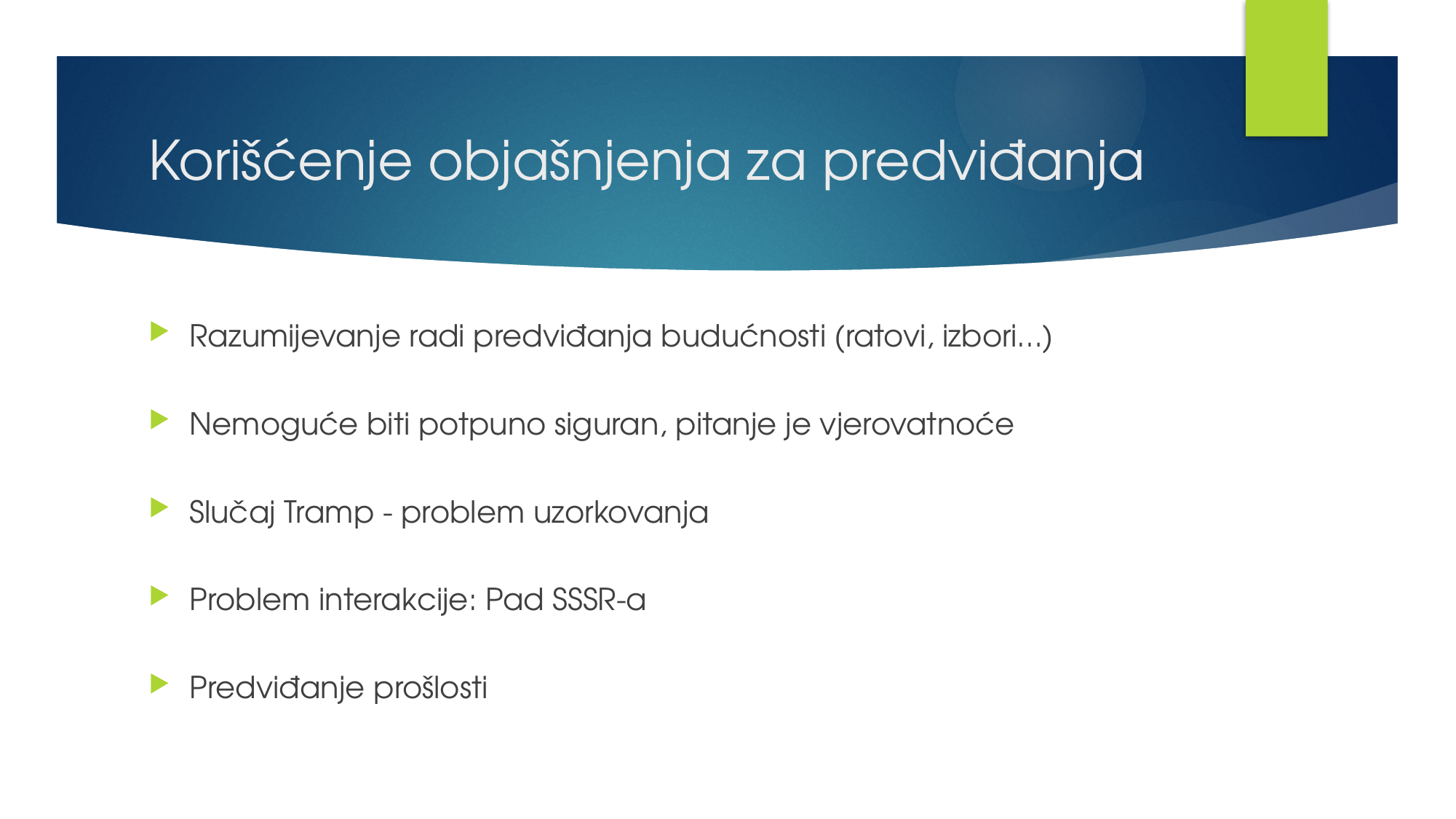

# Korišćenje objašnjenja za predviđanja
Razumijevanje radi predviđanja budućnosti (ratovi, izbori…)
Nemoguće biti potpuno siguran, pitanje je vjerovatnoće
Slučaj Tramp - problem uzorkovanja
Problem interakcije: Pad SSSR-a
Predviđanje prošlosti